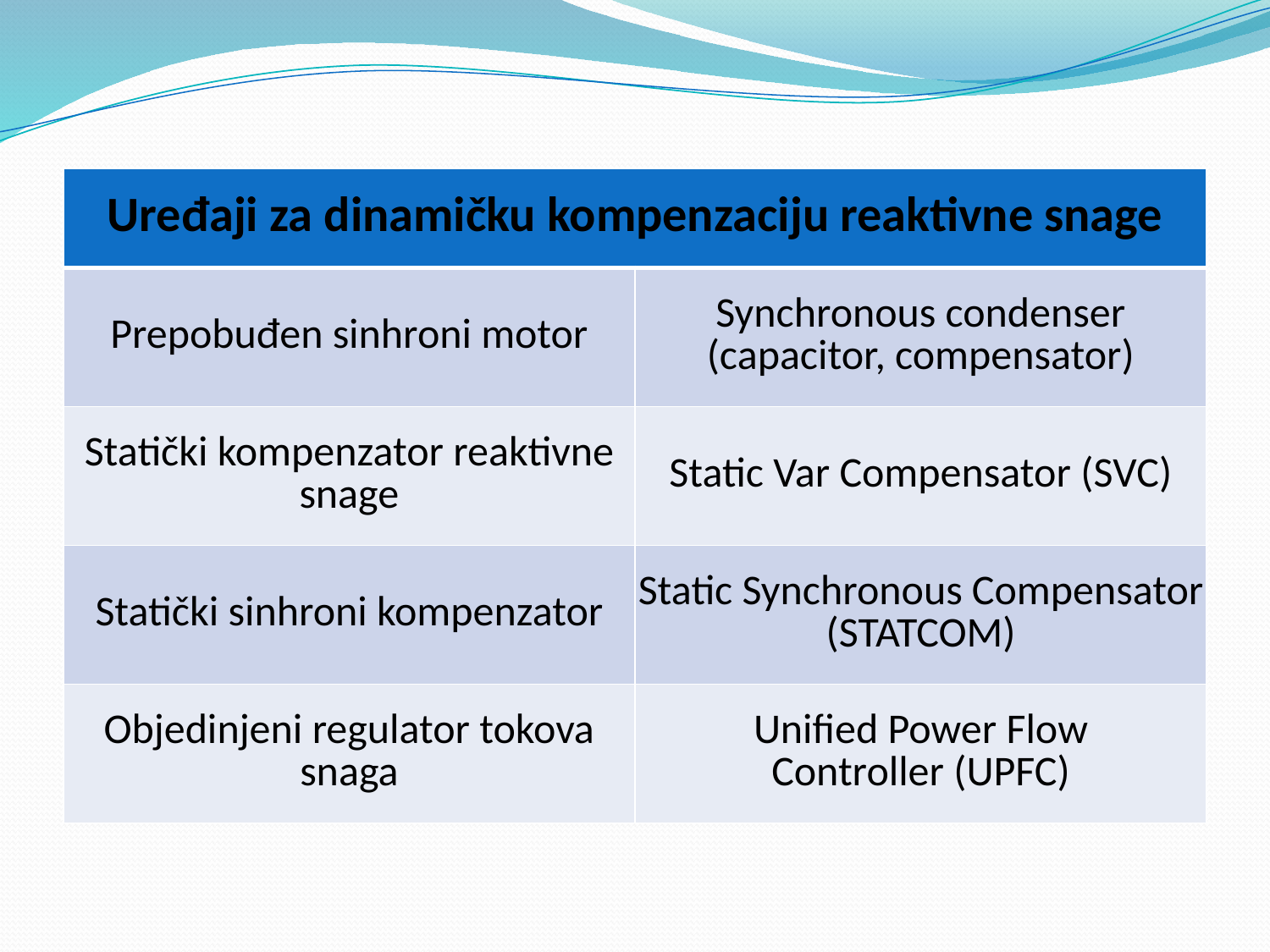

| Uređaji za dinamičku kompenzaciju reaktivne snage |  |
| --- | --- |
| Prepobuđen sinhroni motor | Synchronous condenser (capacitor, compensator) |
| Statički kompenzator reaktivne snage | Static Var Compensator (SVC) |
| Statički sinhroni kompenzator | Static Synchronous Compensator (STATCOM) |
| Objedinjeni regulator tokova snaga | Unified Power Flow Controller (UPFC) |